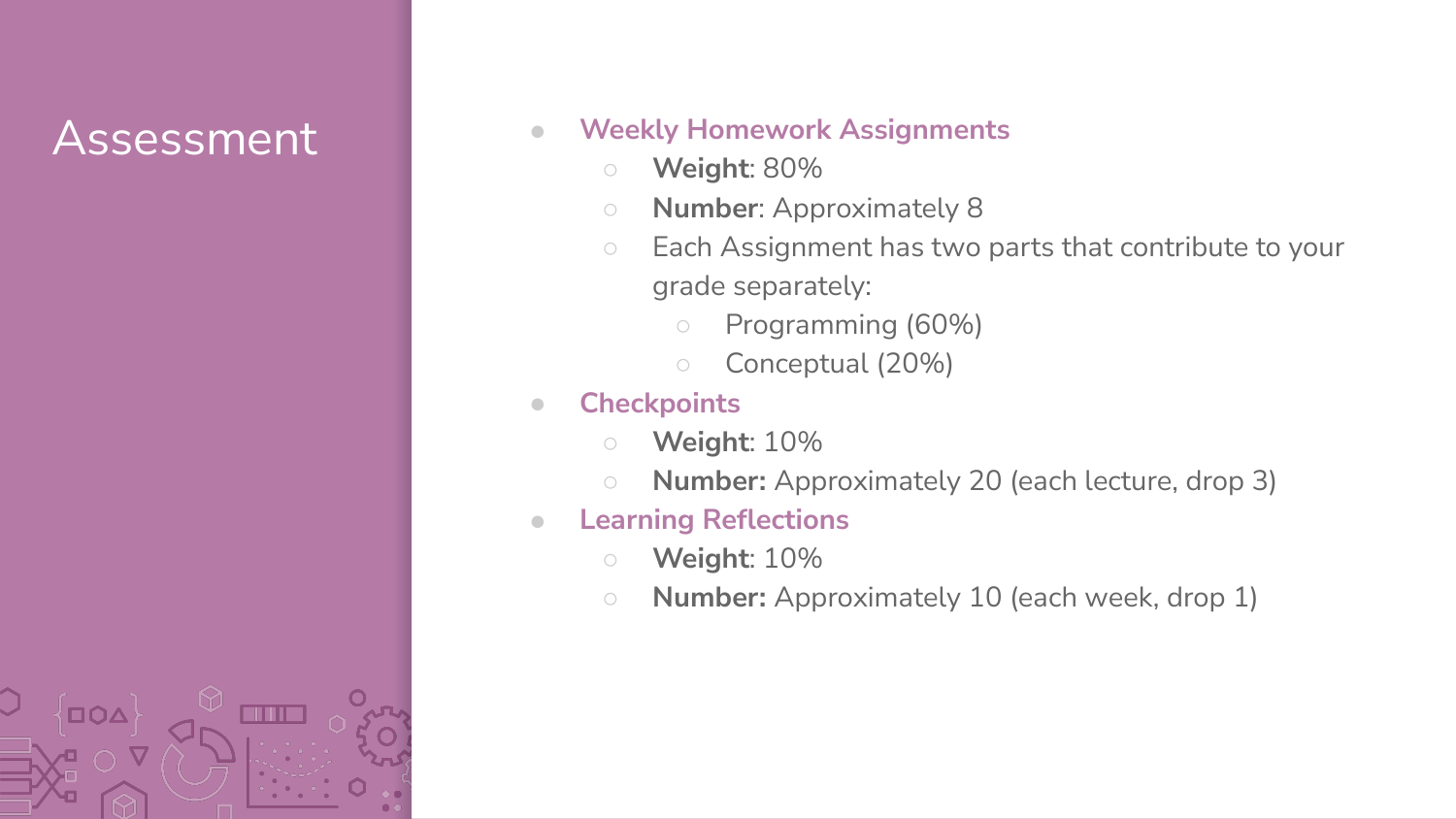

# Assessment
Weekly Homework Assignments
Weight: 80%
Number: Approximately 8
Each Assignment has two parts that contribute to your grade separately:
Programming (60%)
Conceptual (20%)
Checkpoints
Weight: 10%
Number: Approximately 20 (each lecture, drop 3)
Learning Reflections
Weight: 10%
Number: Approximately 10 (each week, drop 1)
17